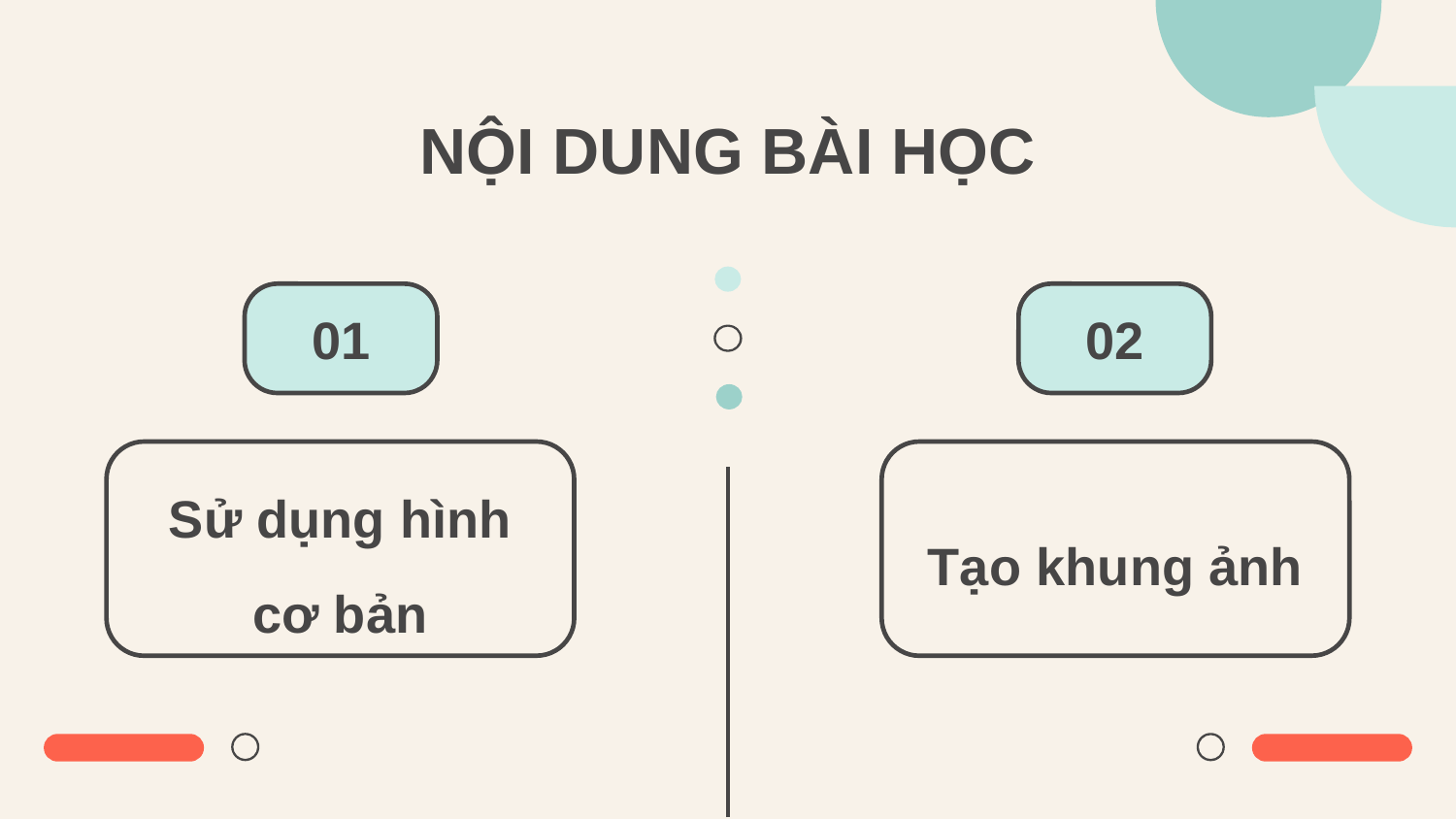

# NỘI DUNG BÀI HỌC

01
Sử dụng hình cơ bản
02
Tạo khung ảnh